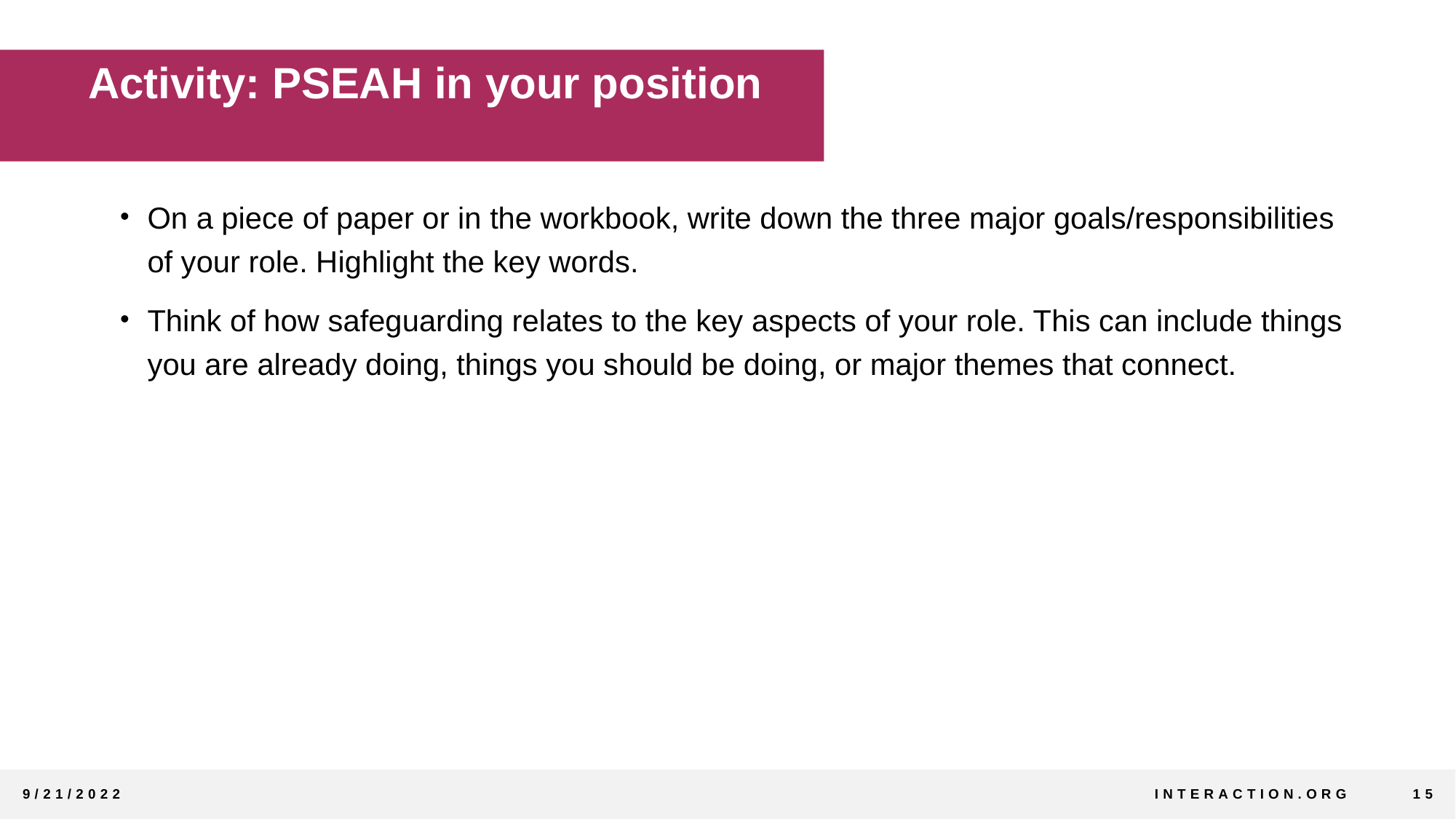

# Activity: PSEAH in your position
On a piece of paper or in the workbook, write down the three major goals/responsibilities of your role. Highlight the key words.
Think of how safeguarding relates to the key aspects of your role. This can include things you are already doing, things you should be doing, or major themes that connect.

9/21/2022
InterAction.org
15